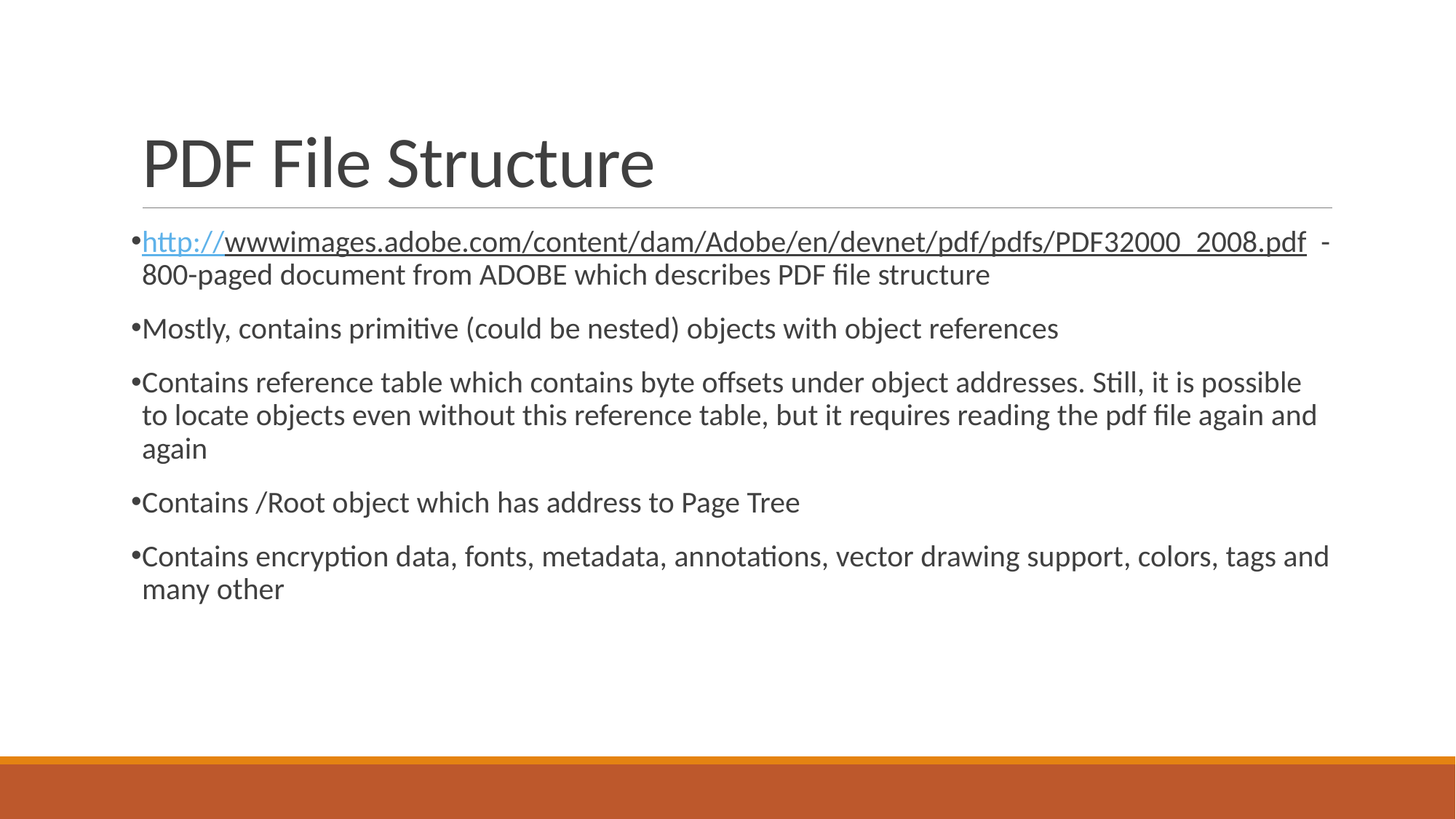

# PDF File Structure
http://wwwimages.adobe.com/content/dam/Adobe/en/devnet/pdf/pdfs/PDF32000_2008.pdf  - 800-paged document from ADOBE which describes PDF file structure
Mostly, contains primitive (could be nested) objects with object references
Contains reference table which contains byte offsets under object addresses. Still, it is possible to locate objects even without this reference table, but it requires reading the pdf file again and again
Contains /Root object which has address to Page Tree
Contains encryption data, fonts, metadata, annotations, vector drawing support, colors, tags and many other